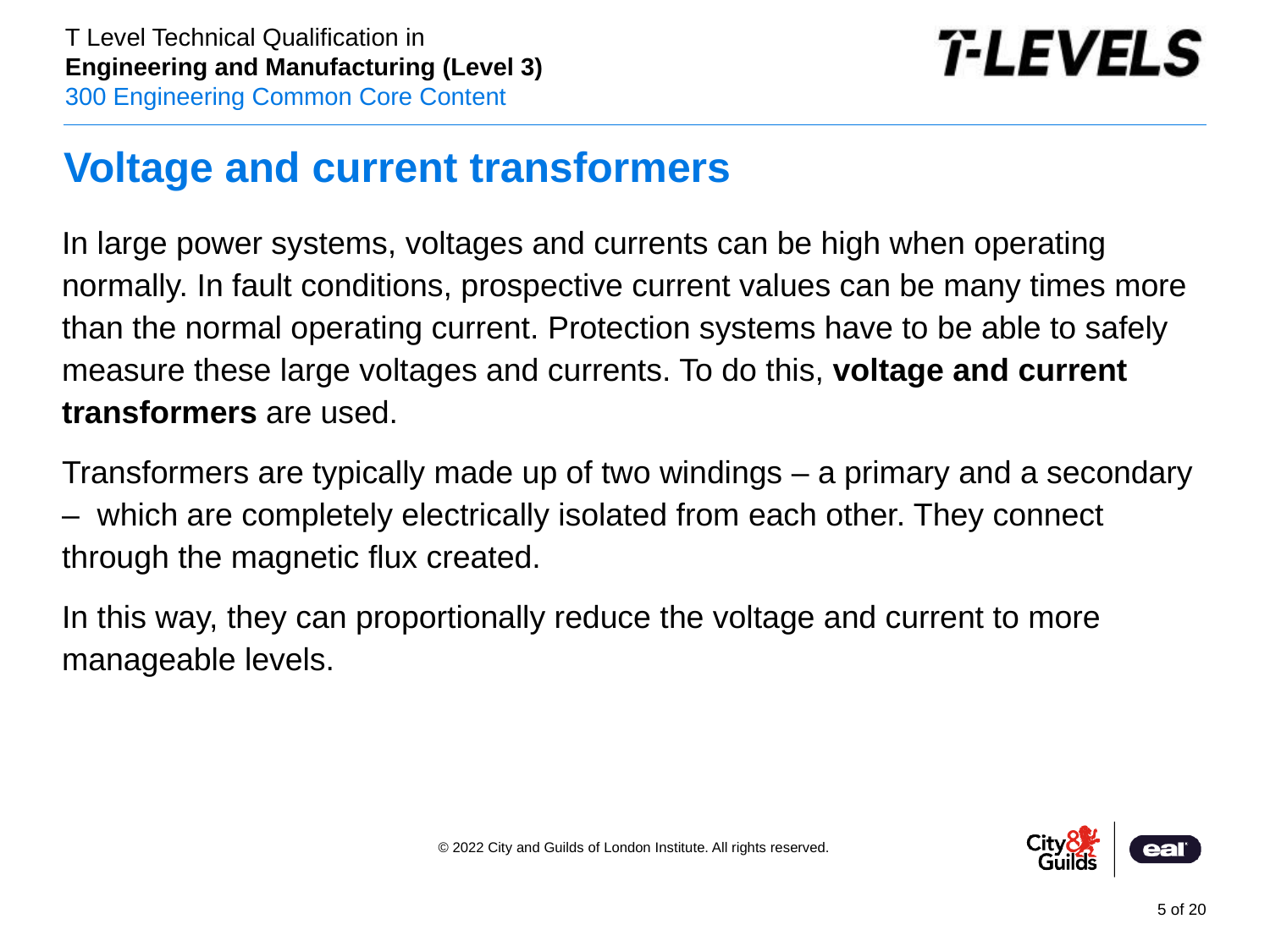

# Voltage and current transformers
In large power systems, voltages and currents can be high when operating normally. In fault conditions, prospective current values can be many times more than the normal operating current. Protection systems have to be able to safely measure these large voltages and currents. To do this, voltage and current transformers are used.
Transformers are typically made up of two windings – a primary and a secondary –  which are completely electrically isolated from each other. They connect through the magnetic flux created.
In this way, they can proportionally reduce the voltage and current to more manageable levels.